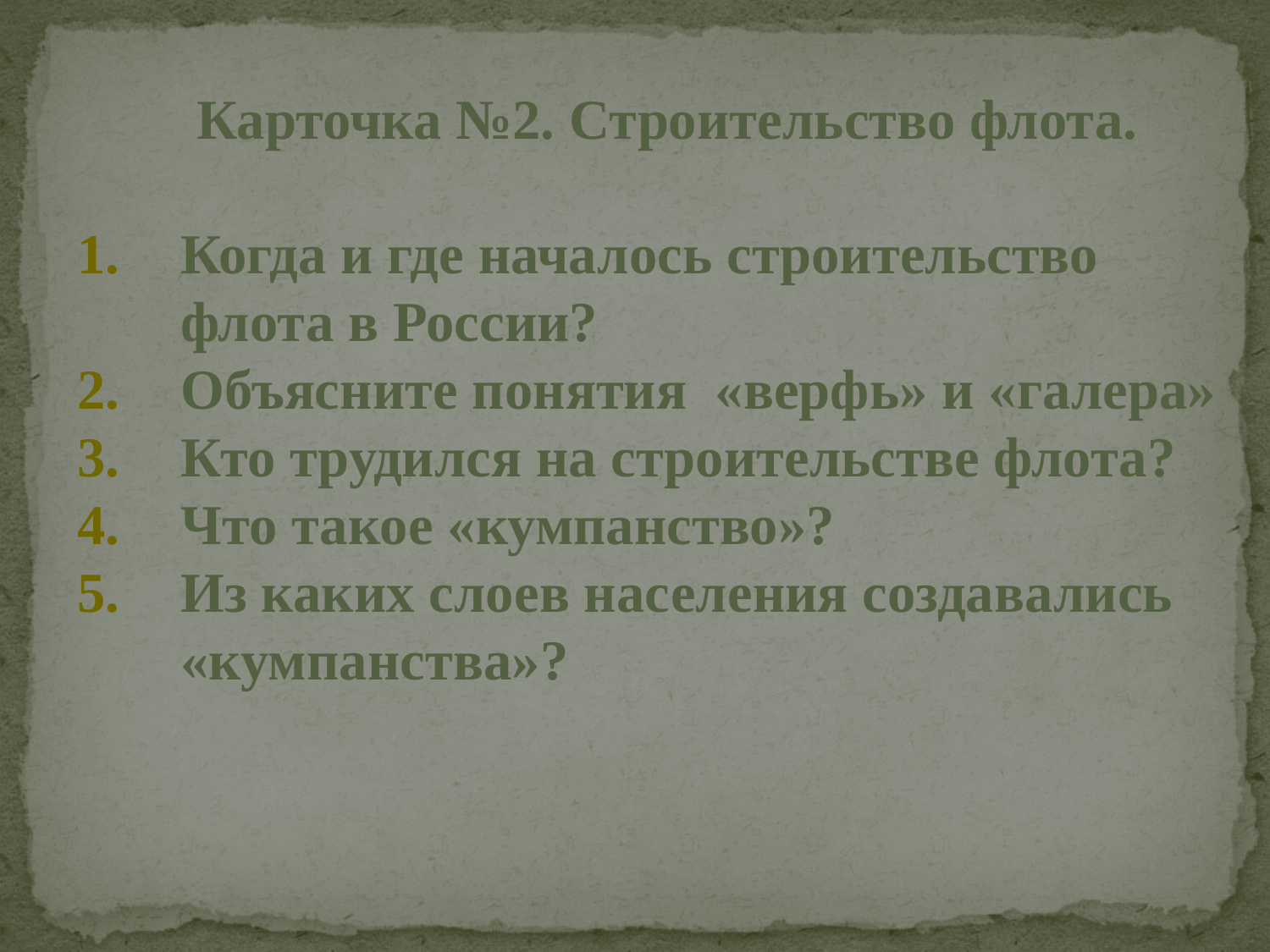

Карточка №2. Строительство флота.

Когда и где началось строительство флота в России?
Объясните понятия  «верфь» и «галера»
Кто трудился на строительстве флота?
Что такое «кумпанство»?
Из каких слоев населения создавались «кумпанства»?

| каточку №2. Строительство флота. 1.Когда и где началось строительство флота в России? 2.Объясните понятия «верфь» и «галера» (индивидуальное задание для слабого ученика) 3.Кто трудился на строительстве флота? 4.Что такое «кумпанство»? 5.Из каких слоев населения создавались «кумпанства»? |
| --- |